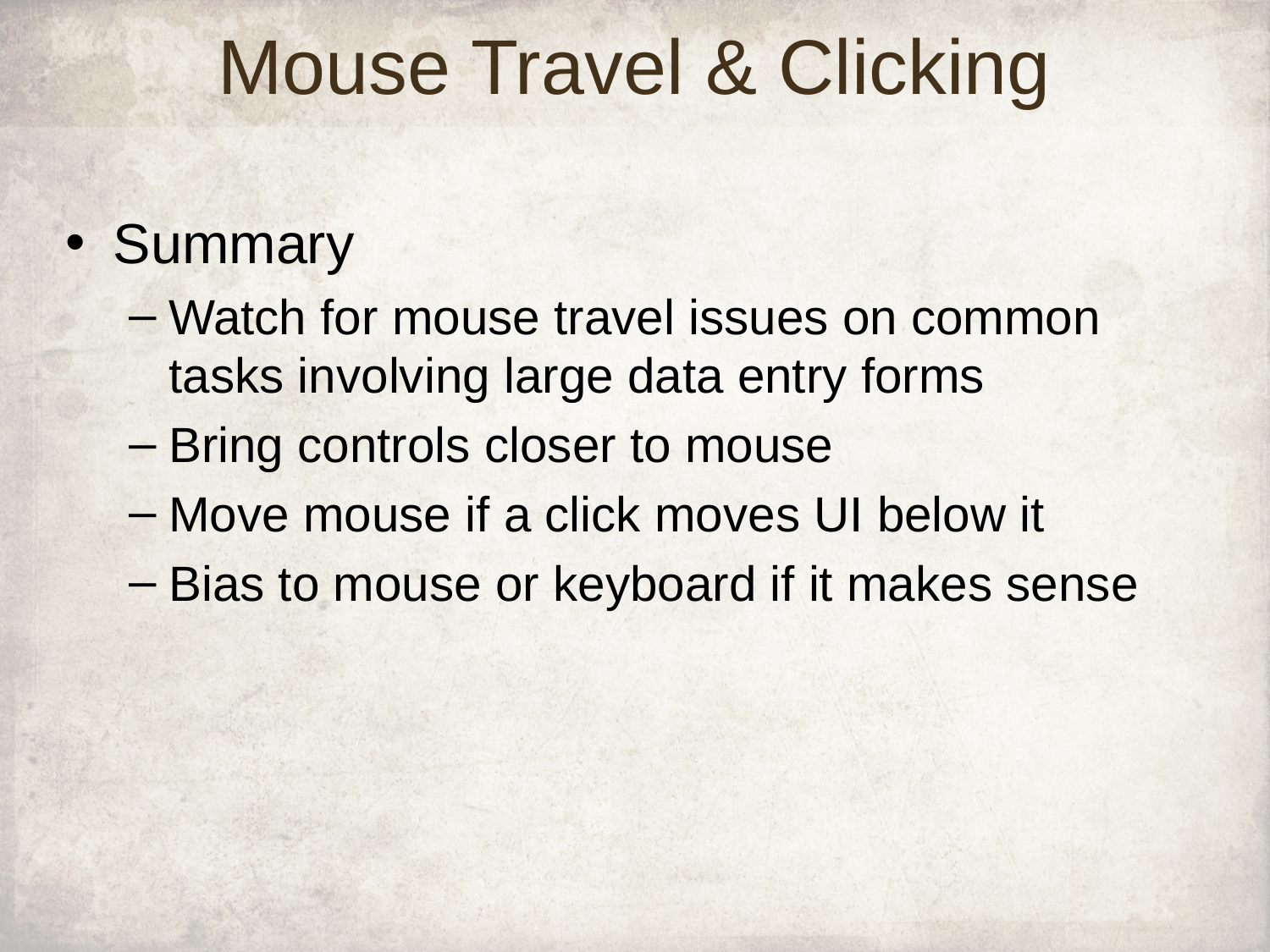

# Mouse Travel & Clicking
Summary
Watch for mouse travel issues on common tasks involving large data entry forms
Bring controls closer to mouse
Move mouse if a click moves UI below it
Bias to mouse or keyboard if it makes sense